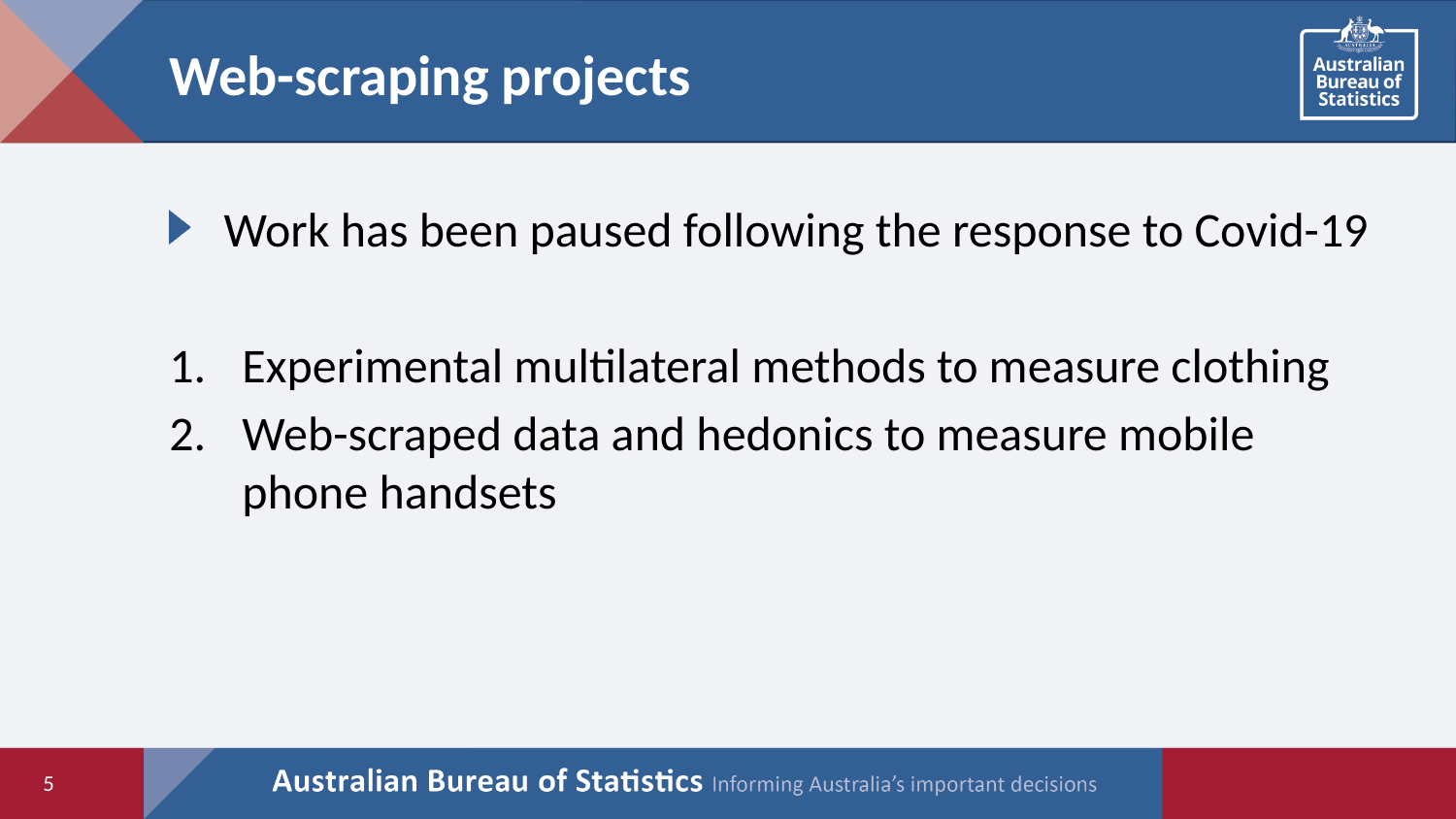

# Web-scraping projects
Work has been paused following the response to Covid-19

Experimental multilateral methods to measure clothing
Web-scraped data and hedonics to measure mobile phone handsets
5